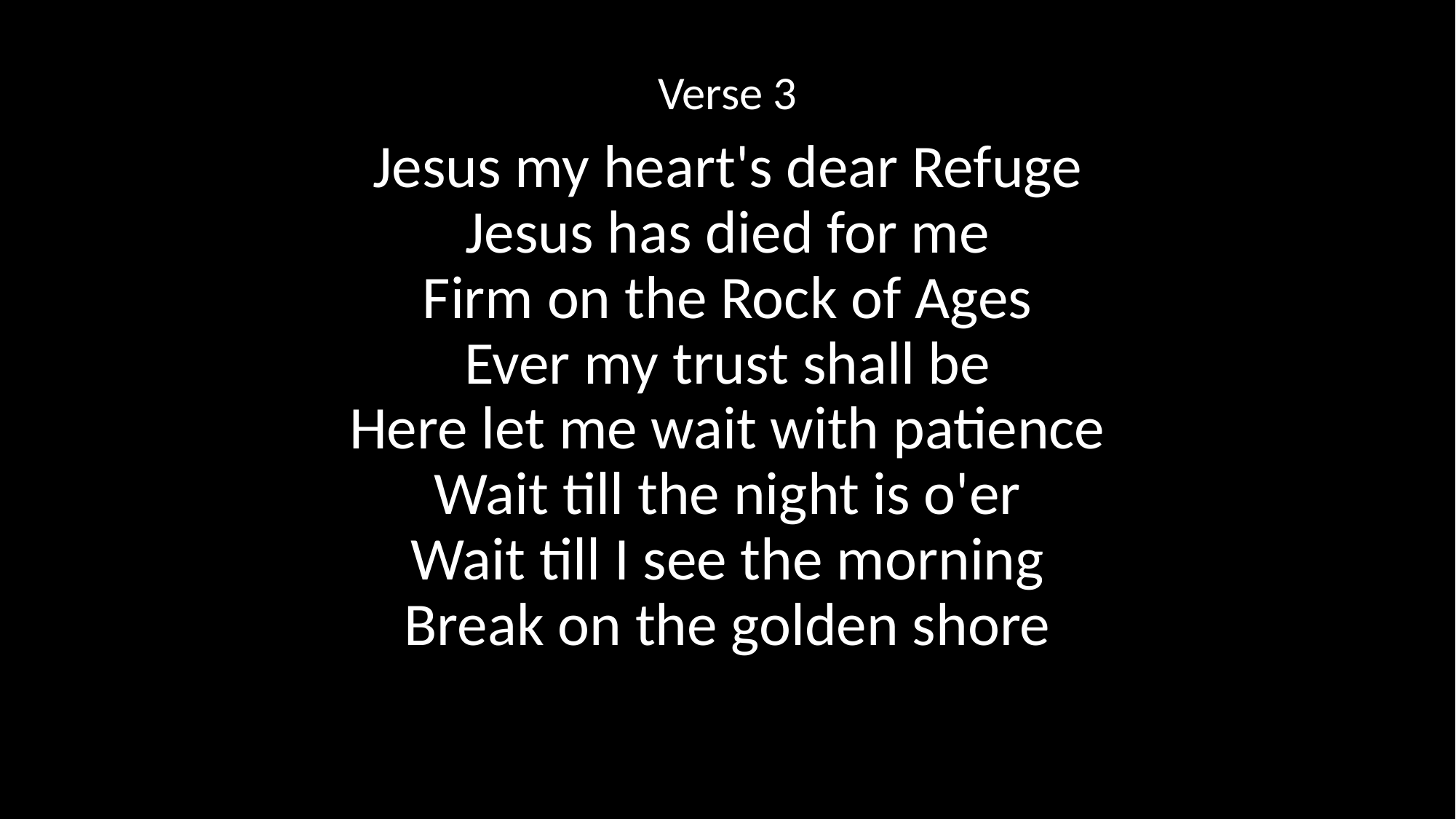

Verse 3
Jesus my heart's dear Refuge
Jesus has died for me
Firm on the Rock of Ages
Ever my trust shall be
Here let me wait with patience
Wait till the night is o'er
Wait till I see the morning
Break on the golden shore